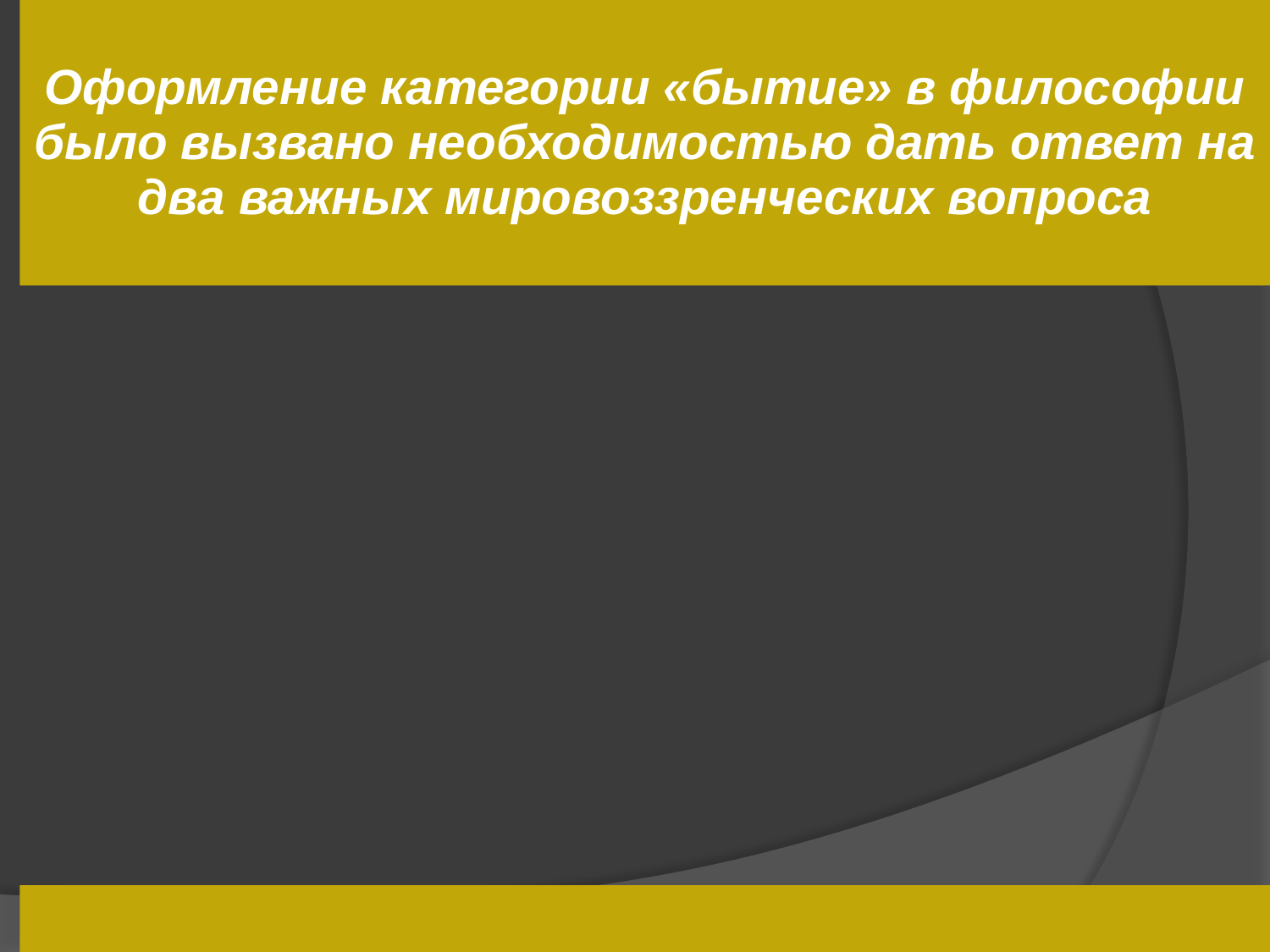

Оформление категории «бытие» в философии было вызвано необходимостью дать ответ на два важных мировоззренческих вопроса